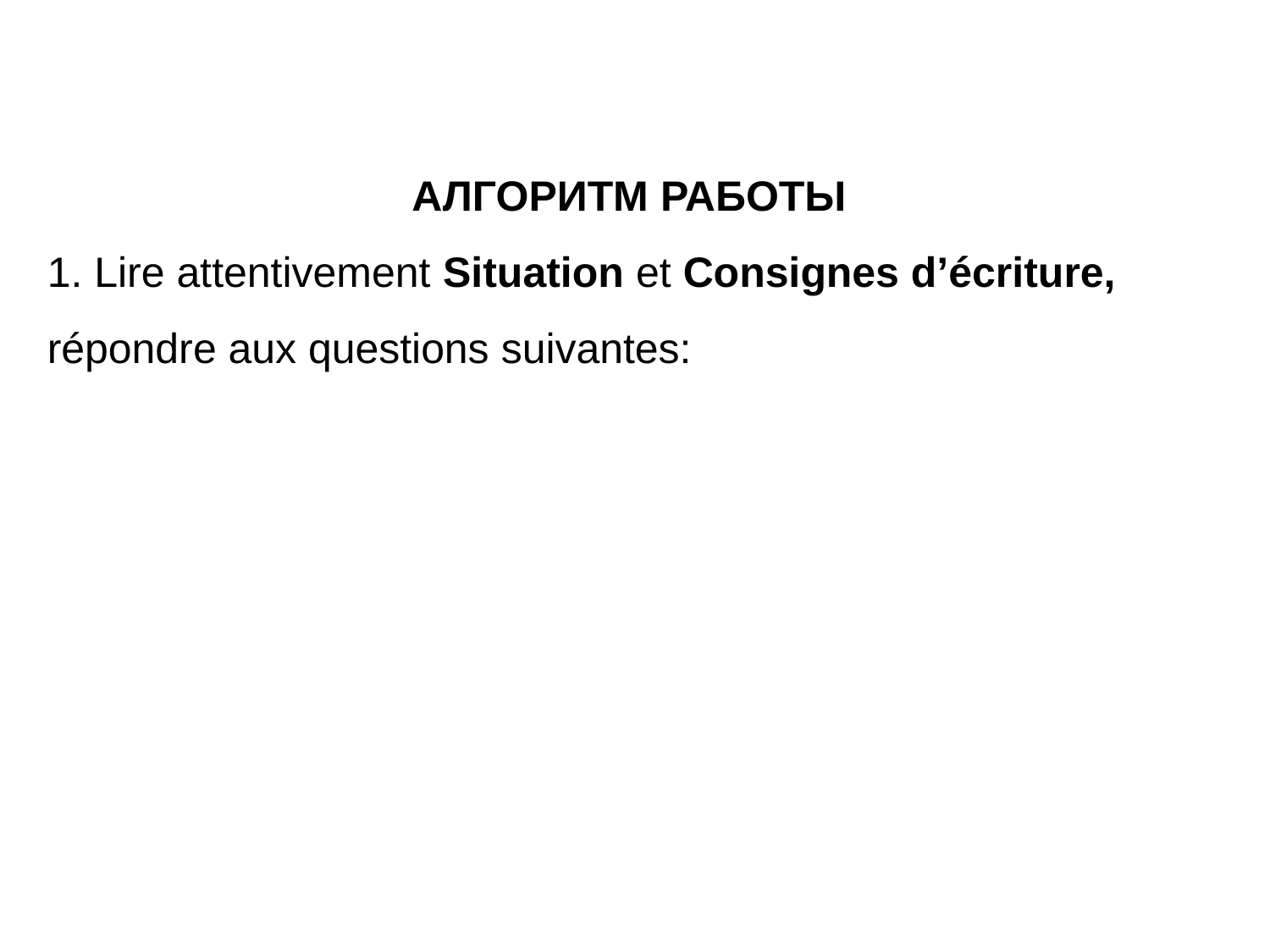

Алгоритм работы
1. Lire attentivement Situation et Consignes d’écriture, répondre aux questions suivantes: